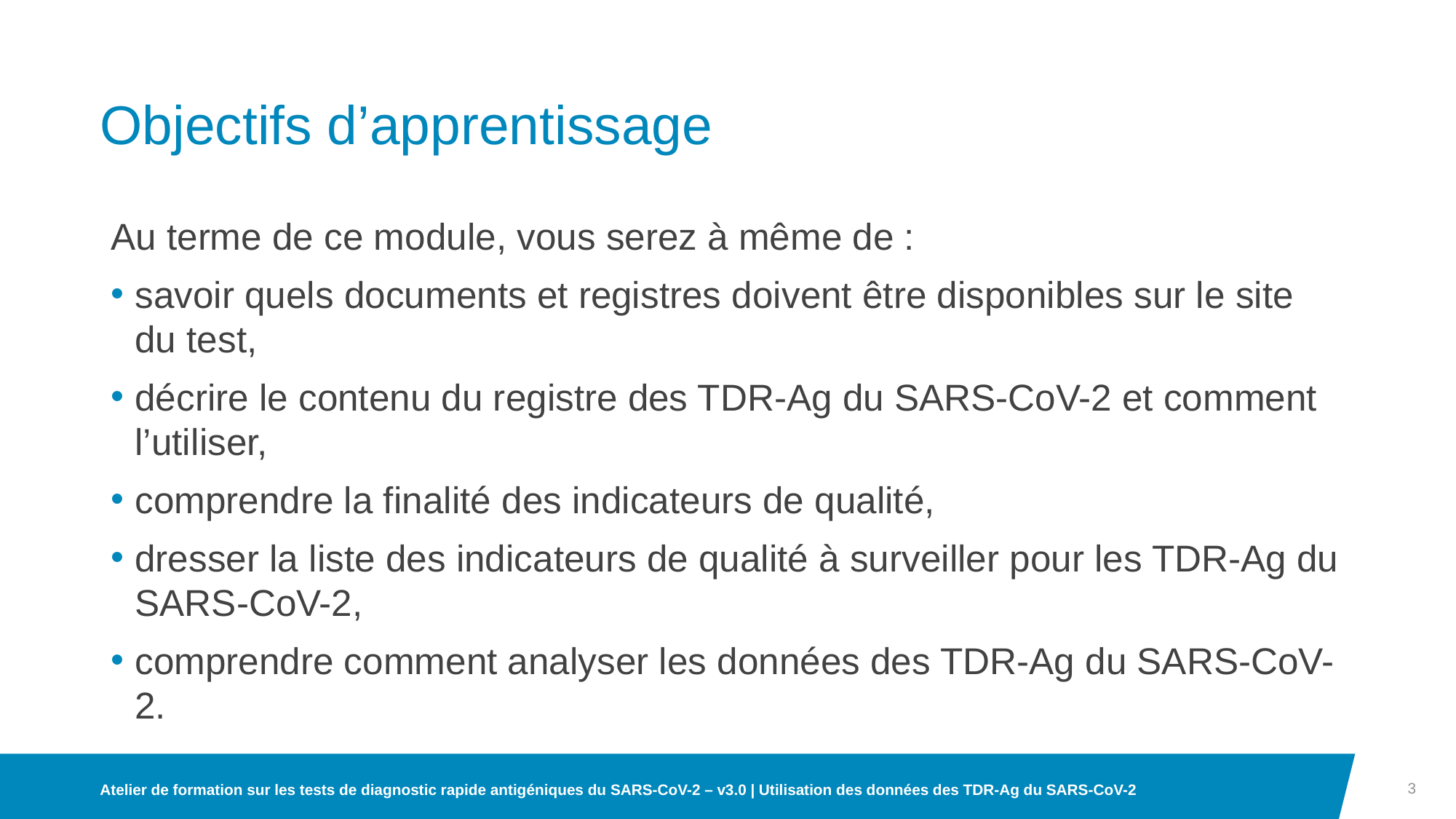

# Objectifs d’apprentissage
Au terme de ce module, vous serez à même de :
savoir quels documents et registres doivent être disponibles sur le site du test,
décrire le contenu du registre des TDR-Ag du SARS-CoV-2 et comment l’utiliser,
comprendre la finalité des indicateurs de qualité,
dresser la liste des indicateurs de qualité à surveiller pour les TDR-Ag du SARS-CoV-2,
comprendre comment analyser les données des TDR-Ag du SARS-CoV-2.

3
Atelier de formation sur les tests de diagnostic rapide antigéniques du SARS-CoV-2 – v3.0 | Utilisation des données des TDR-Ag du SARS-CoV-2